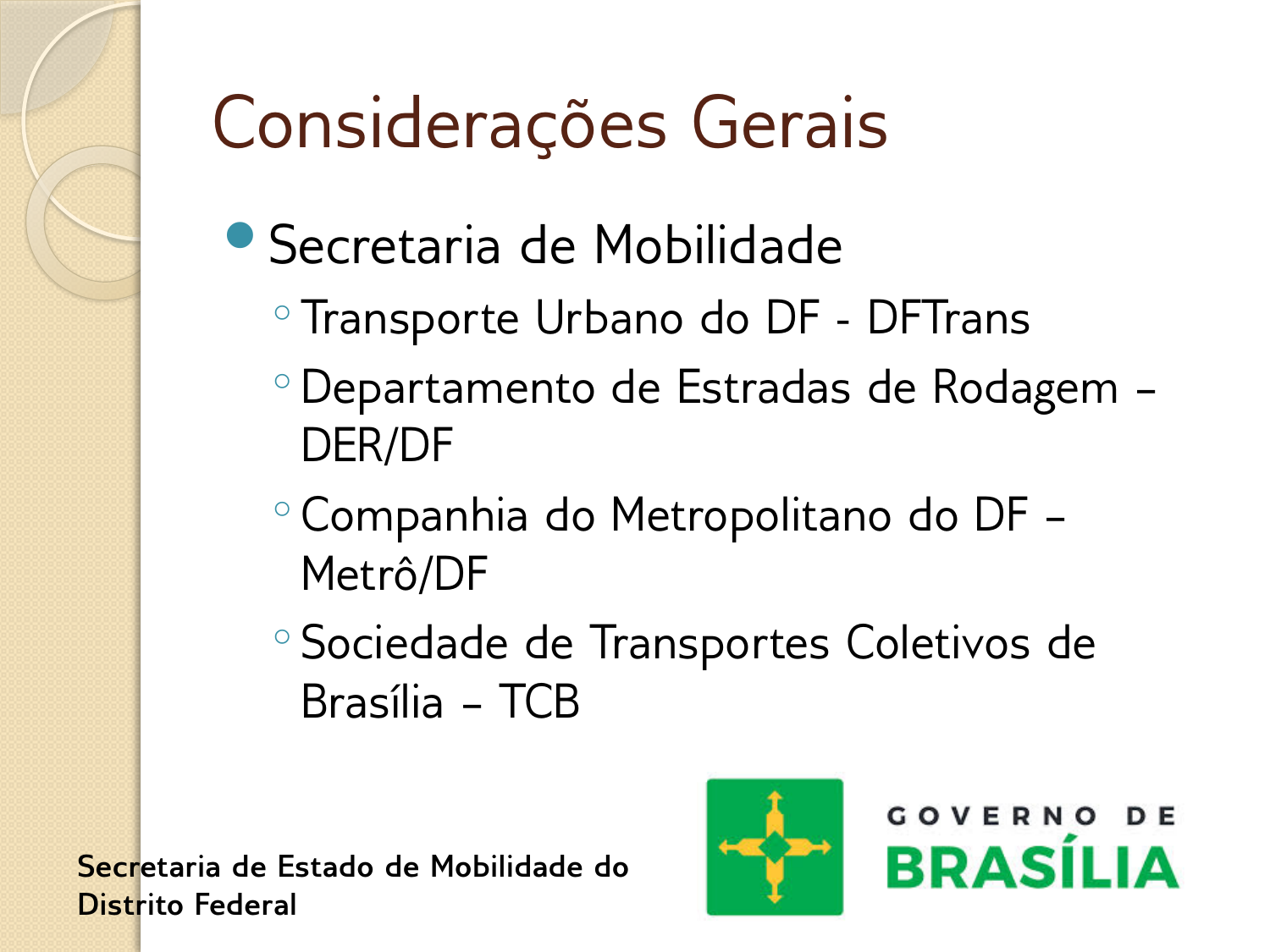

# Considerações Gerais
Secretaria de Mobilidade
Transporte Urbano do DF - DFTrans
Departamento de Estradas de Rodagem – DER/DF
Companhia do Metropolitano do DF – Metrô/DF
Sociedade de Transportes Coletivos de Brasília – TCB